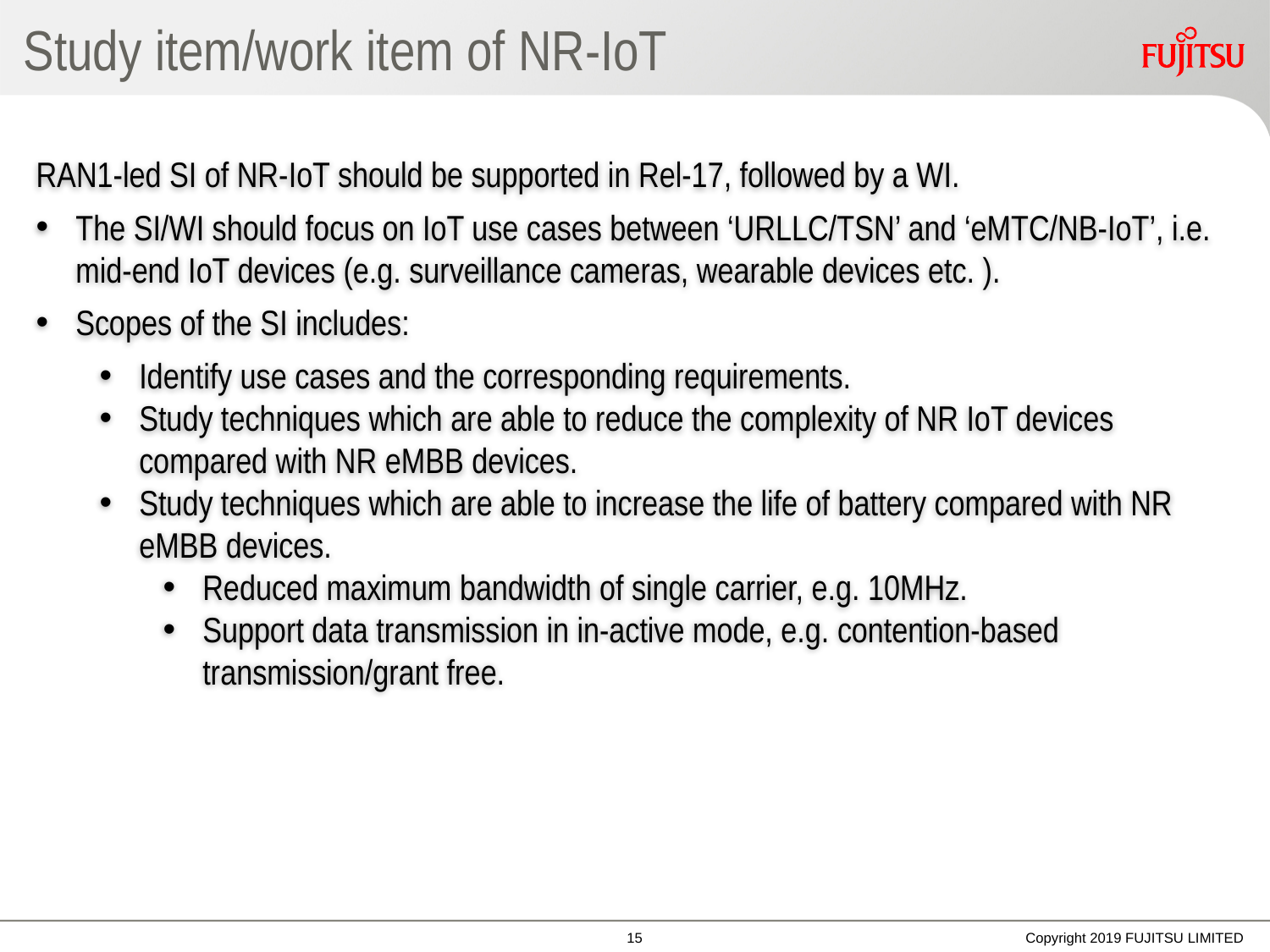

# Study item/work item of NR-IoT
RAN1-led SI of NR-IoT should be supported in Rel-17, followed by a WI.
The SI/WI should focus on IoT use cases between ‘URLLC/TSN’ and ‘eMTC/NB-IoT’, i.e. mid-end IoT devices (e.g. surveillance cameras, wearable devices etc. ).
Scopes of the SI includes:
Identify use cases and the corresponding requirements.
Study techniques which are able to reduce the complexity of NR IoT devices compared with NR eMBB devices.
Study techniques which are able to increase the life of battery compared with NR eMBB devices.
Reduced maximum bandwidth of single carrier, e.g. 10MHz.
Support data transmission in in-active mode, e.g. contention-based transmission/grant free.
15
Copyright 2019 FUJITSU LIMITED